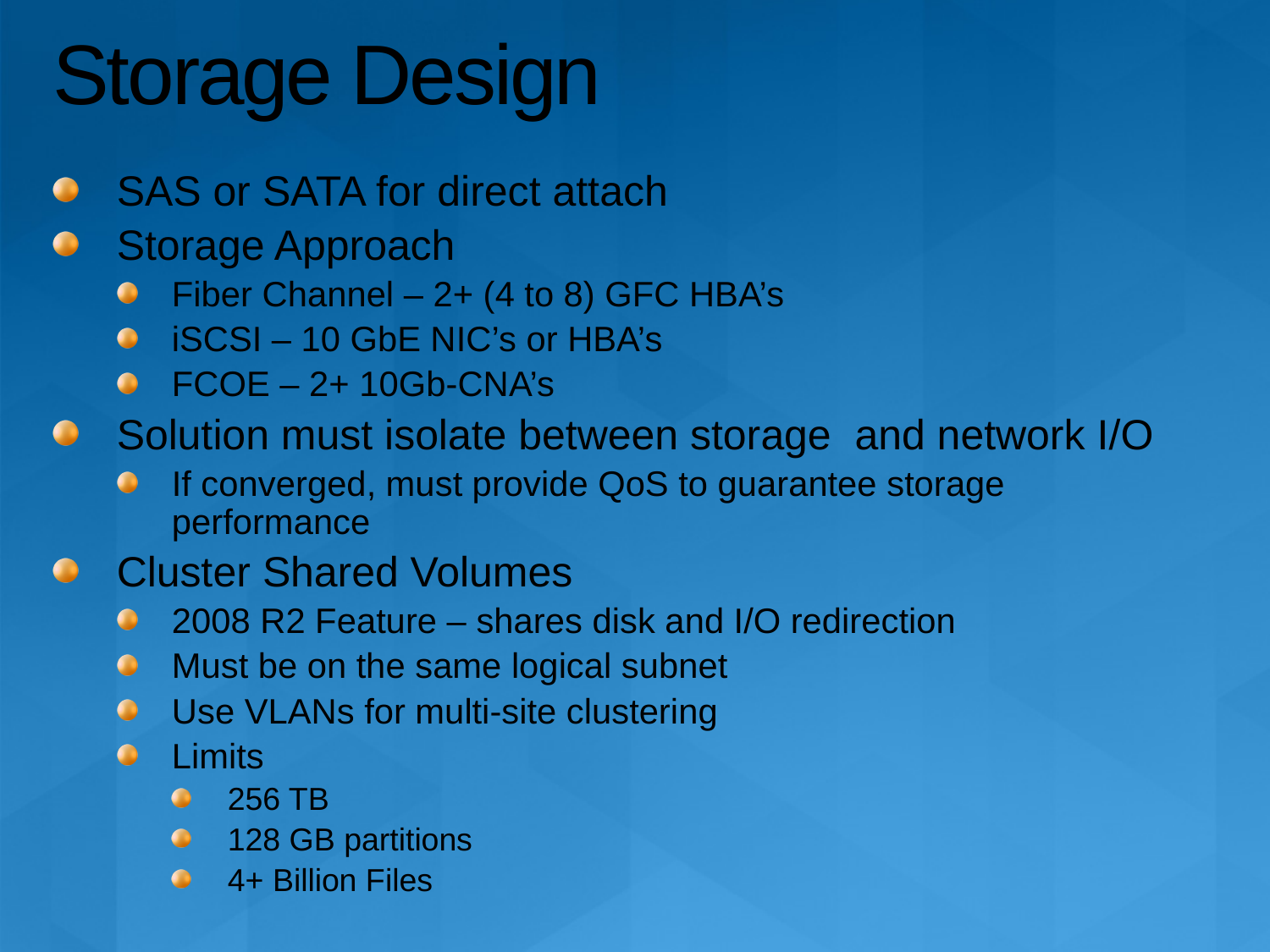

# Storage Design
SAS or SATA for direct attach
Storage Approach
Fiber Channel – 2+ (4 to 8) GFC HBA’s
iSCSI – 10 GbE NIC’s or HBA’s
FCOE – 2+ 10Gb-CNA’s
Solution must isolate between storage  and network I/O
If converged, must provide QoS to guarantee storage performance
Cluster Shared Volumes
2008 R2 Feature – shares disk and I/O redirection
Must be on the same logical subnet
Use VLANs for multi-site clustering
Limits
256 TB
128 GB partitions
4+ Billion Files